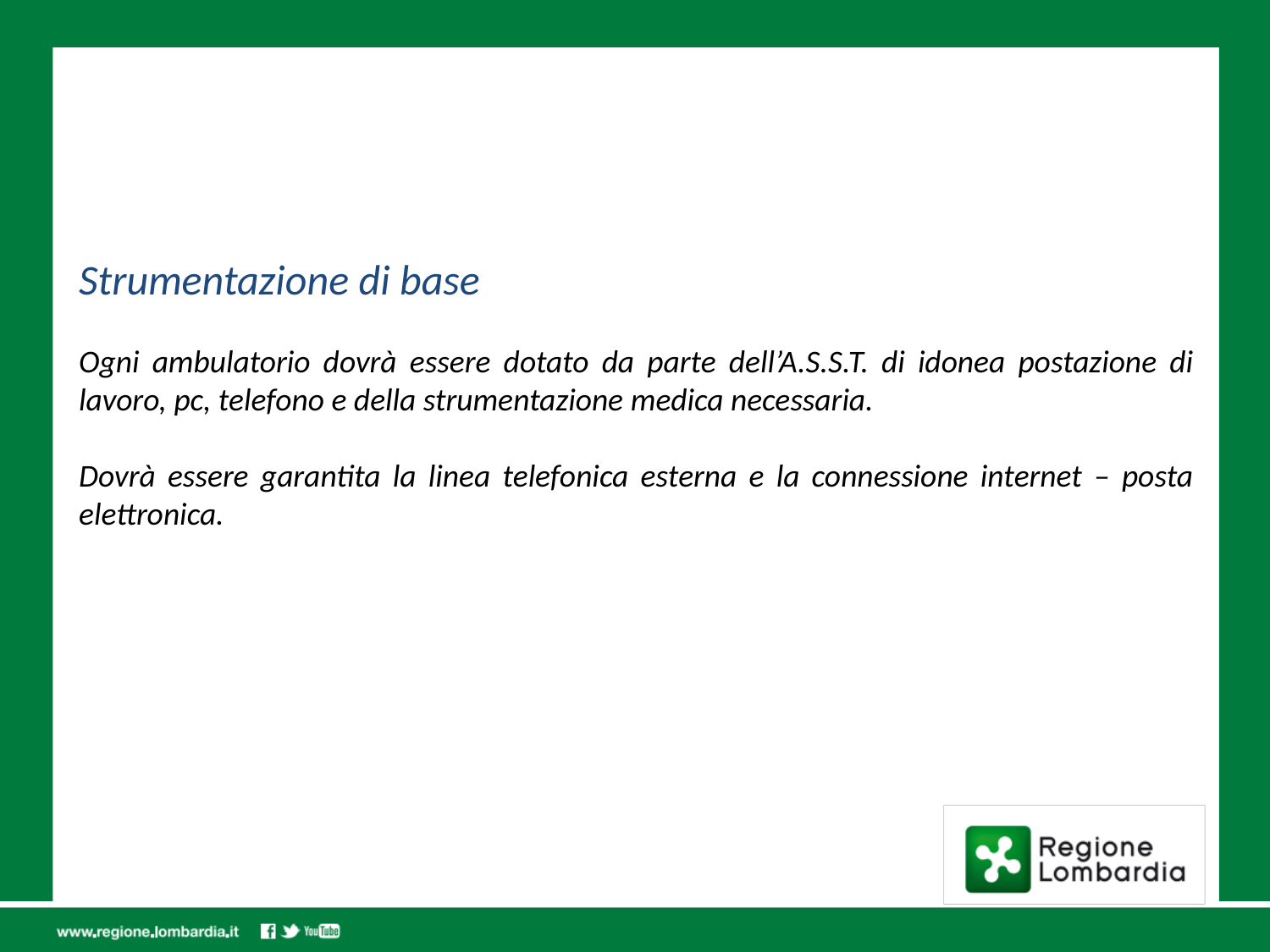

Strumentazione di base

Ogni ambulatorio dovrà essere dotato da parte dell’A.S.S.T. di idonea postazione di lavoro, pc, telefono e della strumentazione medica necessaria.

Dovrà essere garantita la linea telefonica esterna e la connessione internet – posta elettronica.